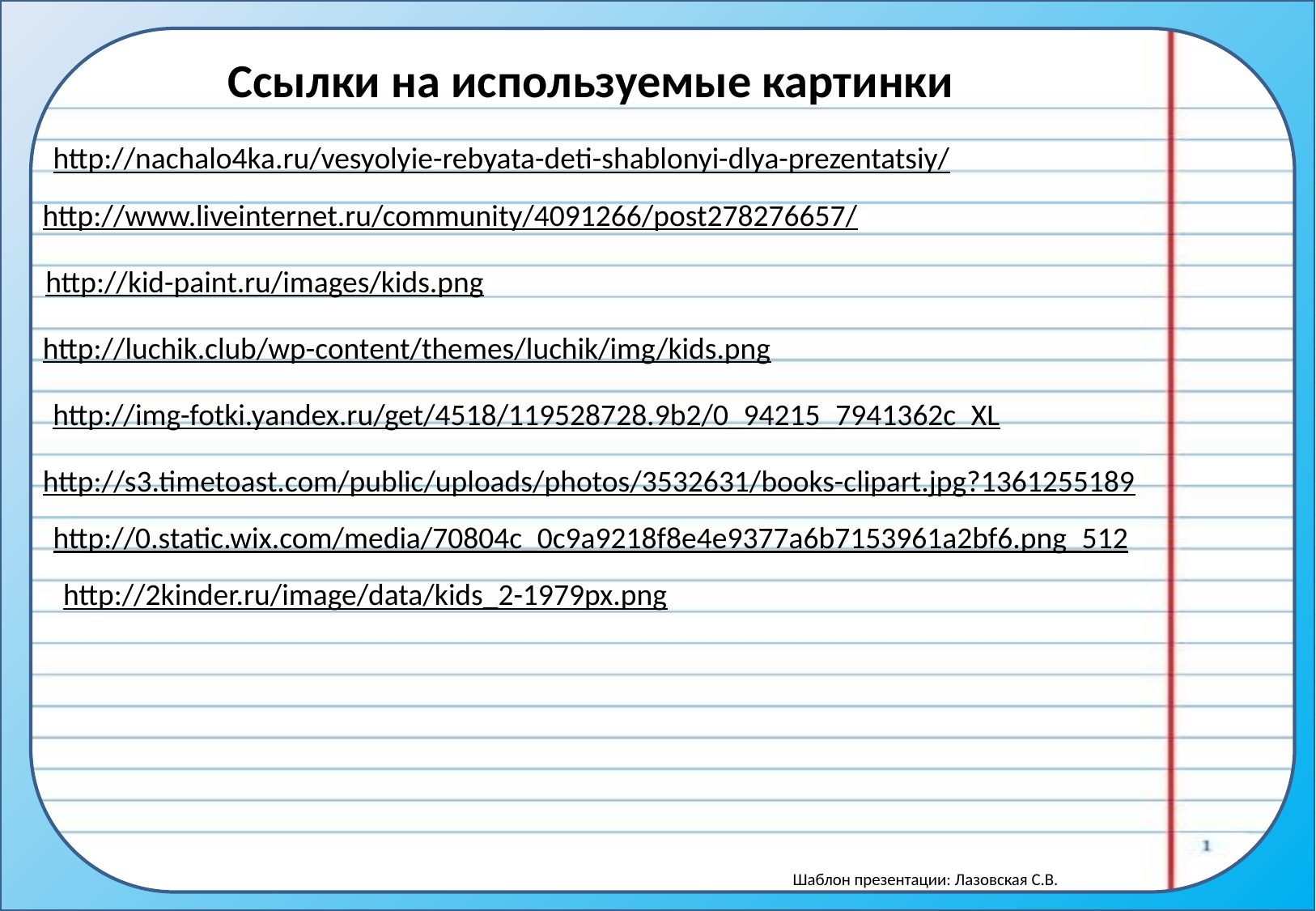

# Ссылки на используемые картинки
http://nachalo4ka.ru/vesyolyie-rebyata-deti-shablonyi-dlya-prezentatsiy/
http://www.liveinternet.ru/community/4091266/post278276657/
http://kid-paint.ru/images/kids.png
http://luchik.club/wp-content/themes/luchik/img/kids.png
http://img-fotki.yandex.ru/get/4518/119528728.9b2/0_94215_7941362c_XL
http://s3.timetoast.com/public/uploads/photos/3532631/books-clipart.jpg?1361255189
http://0.static.wix.com/media/70804c_0c9a9218f8e4e9377a6b7153961a2bf6.png_512
http://2kinder.ru/image/data/kids_2-1979px.png